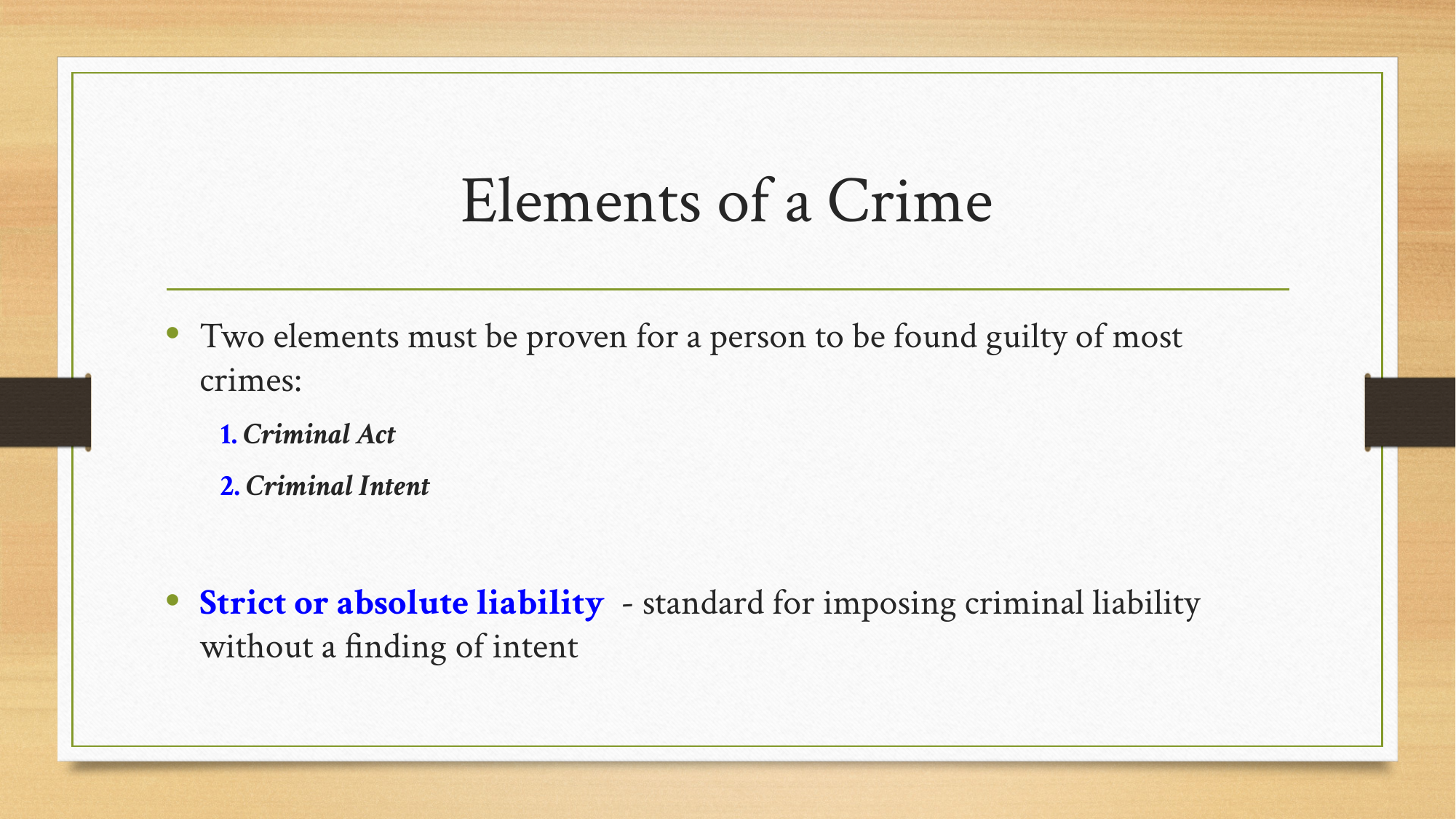

# Elements of a Crime
Two elements must be proven for a person to be found guilty of most crimes:
1. Criminal Act
2. Criminal Intent

Strict or absolute liability  - standard for imposing criminal liability without a finding of intent